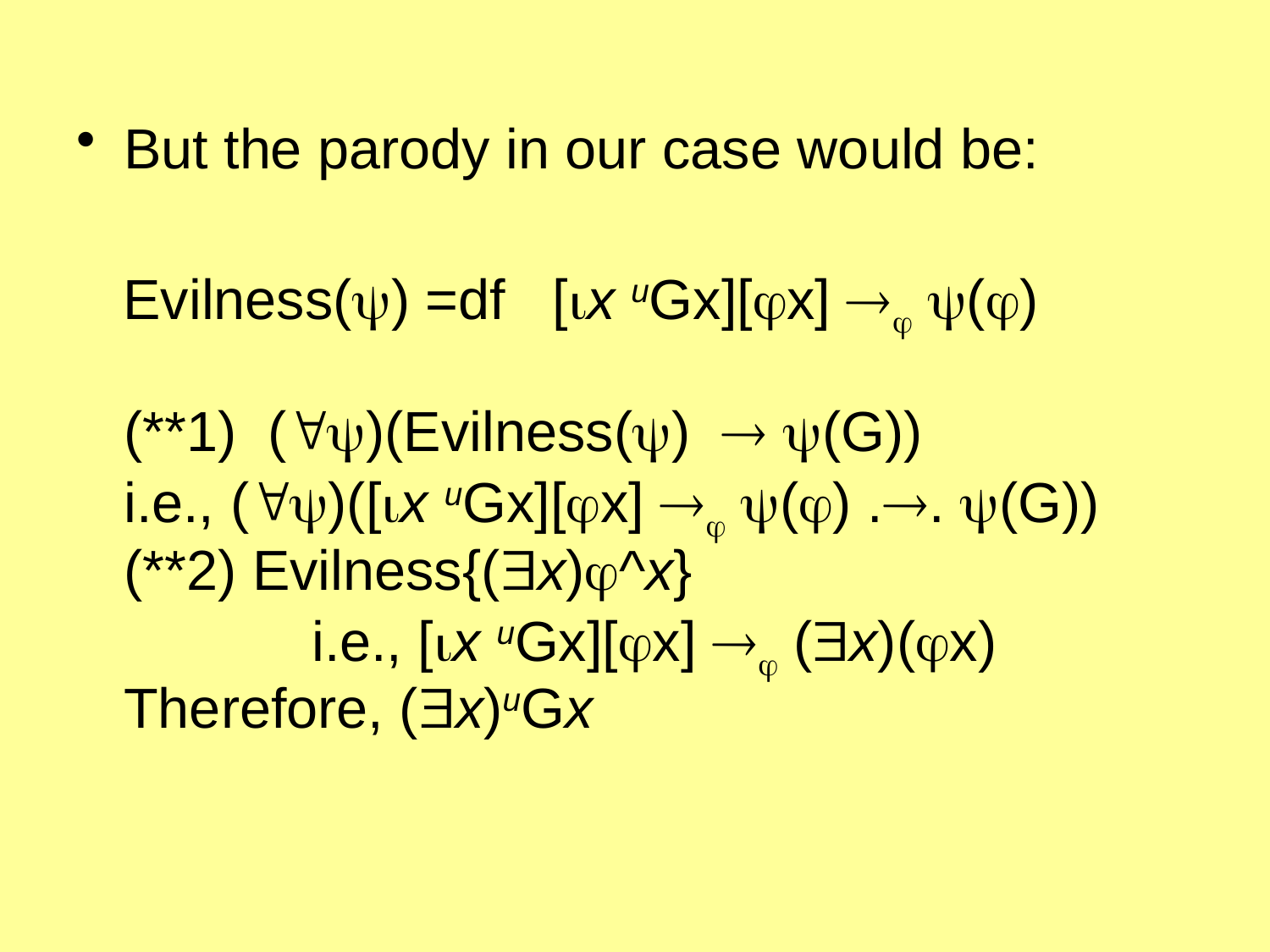

But the parody in our case would be:

   Evilness(ψ) =df   [ιx uGx][ϕx] →ϕ ψ(ϕ)

	(**1)  (∀ψ)(Evilness(ψ)  → ψ(G))
	i.e., (∀ψ)([ιx uGx][ϕx] →ϕ ψ(ϕ) .→. ψ(G))
	(**2) Evilness{(∃x)ϕ^x}
	            i.e., [ιx uGx][ϕx] →ϕ (∃x)(ϕx)
	Therefore, (∃x)uGx